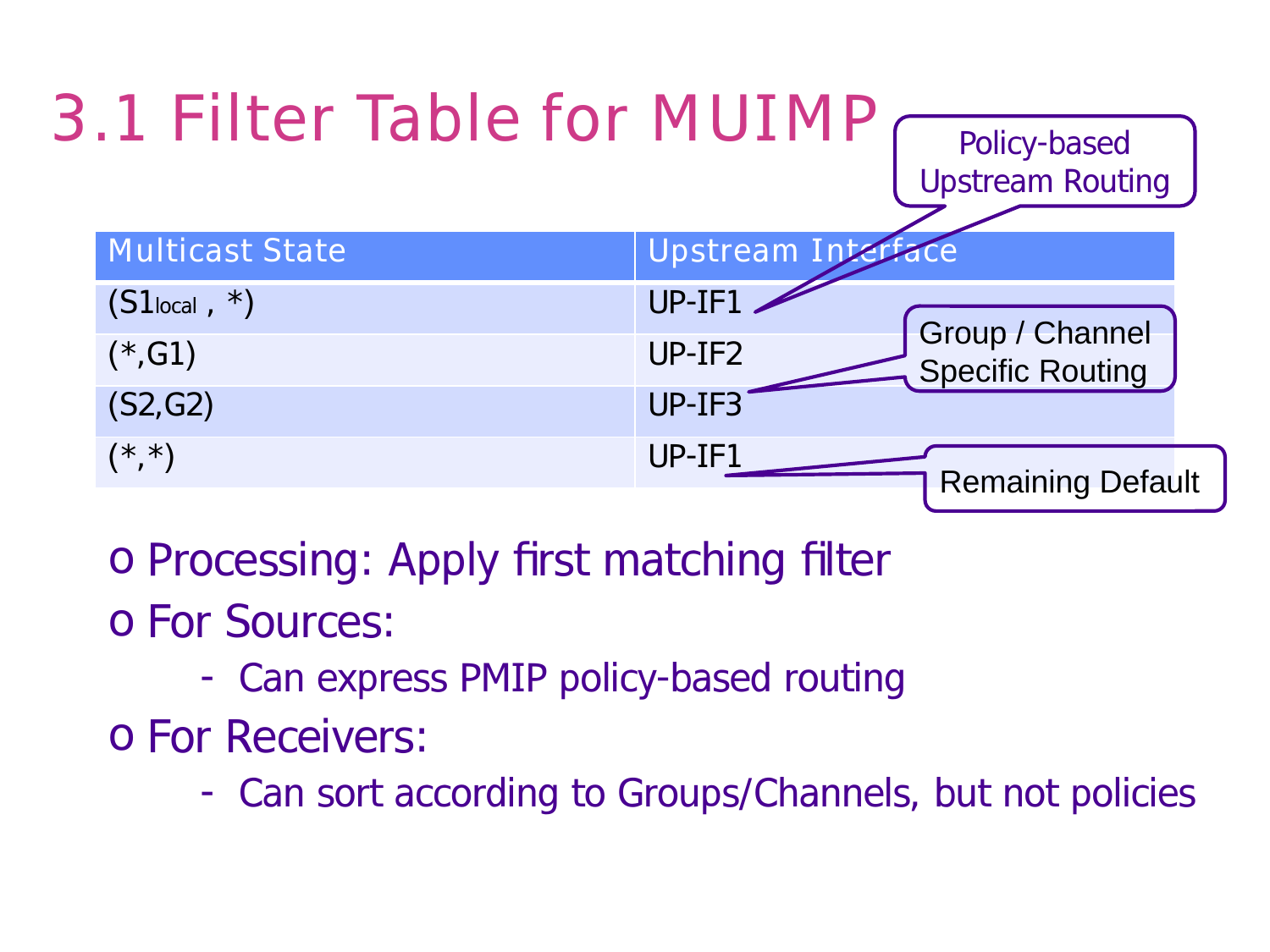

# 3.1 Filter Table for MUIMP
Policy-based Upstream Routing
| Multicast State | Upstream Interface |
| --- | --- |
| (S1local , \*) | UP-IF1 |
| (\*,G1) | UP-IF2 |
| (S2,G2) | UP-IF3 |
| (\*,\*) | UP-IF1 |

Group / Channel
Specific Routing

Remaining Default
Processing: Apply first matching filter
For Sources:
Can express PMIP policy-based routing
For Receivers:
Can sort according to Groups/Channels, but not policies